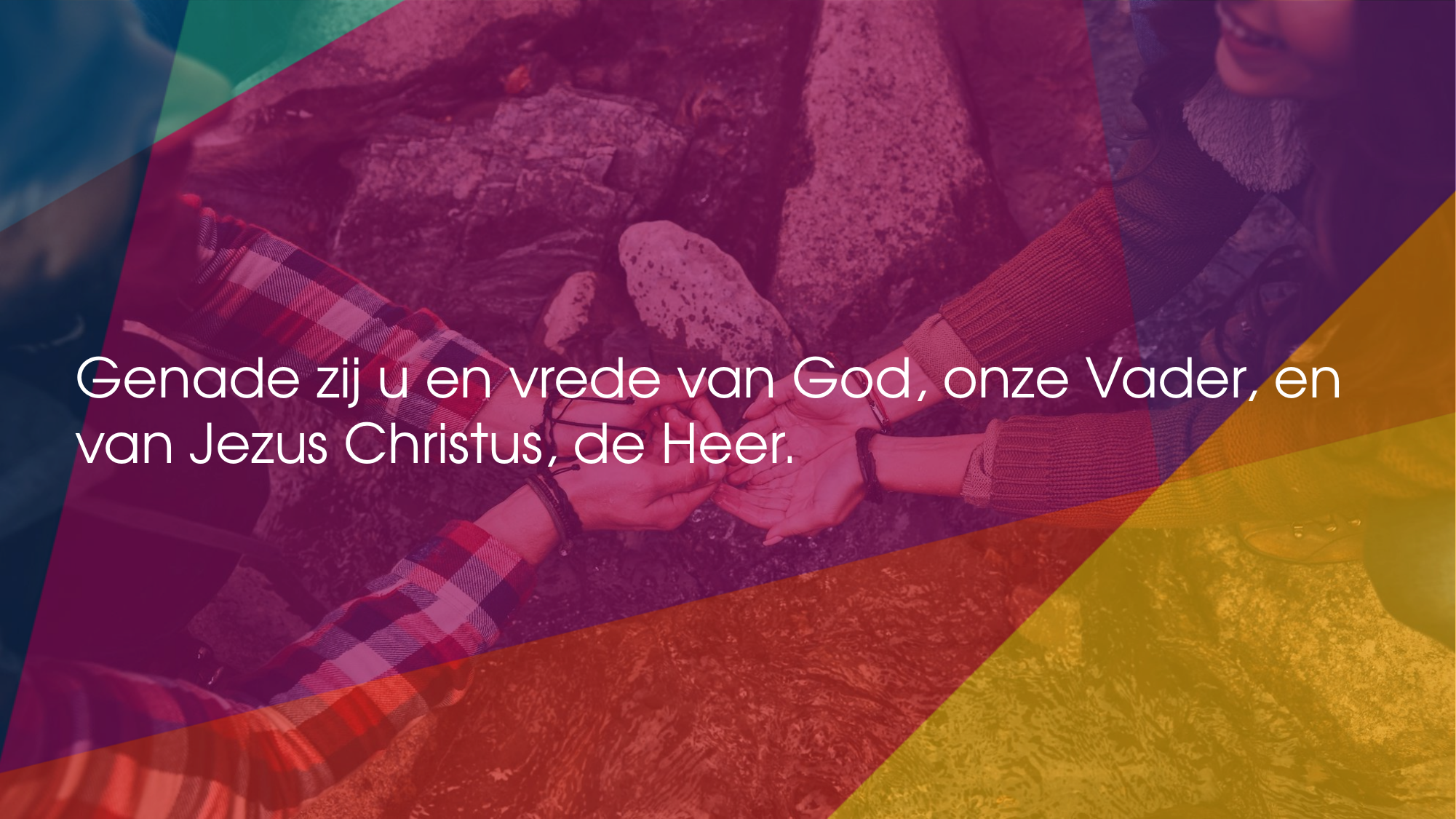

Genade zij u en vrede van God, onze Vader, en van Jezus Christus, de Heer.